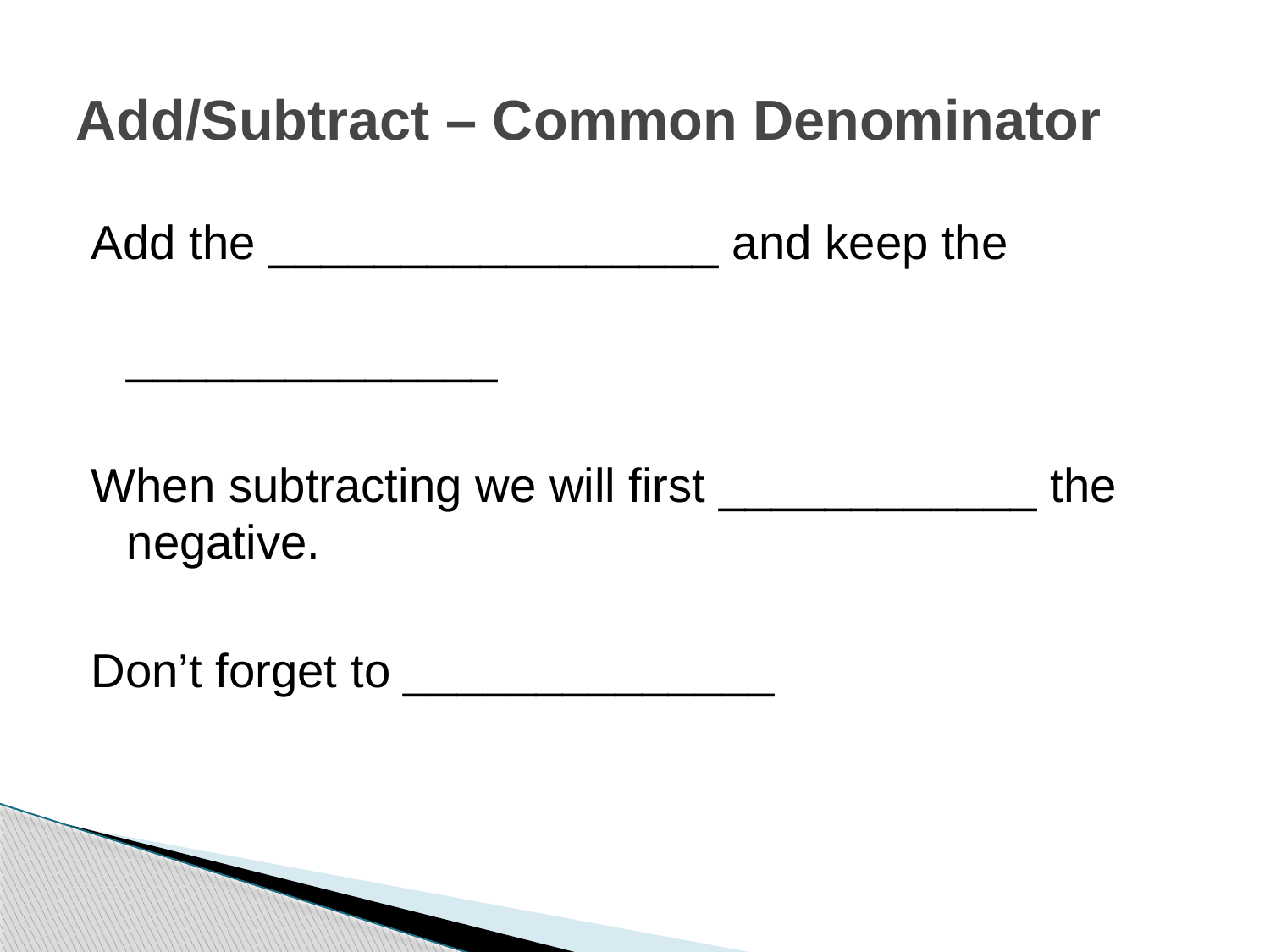

# Add/Subtract – Common Denominator
Add the _________________ and keep the
______________

When subtracting we will first ____________ the negative.

Don’t forget to ______________